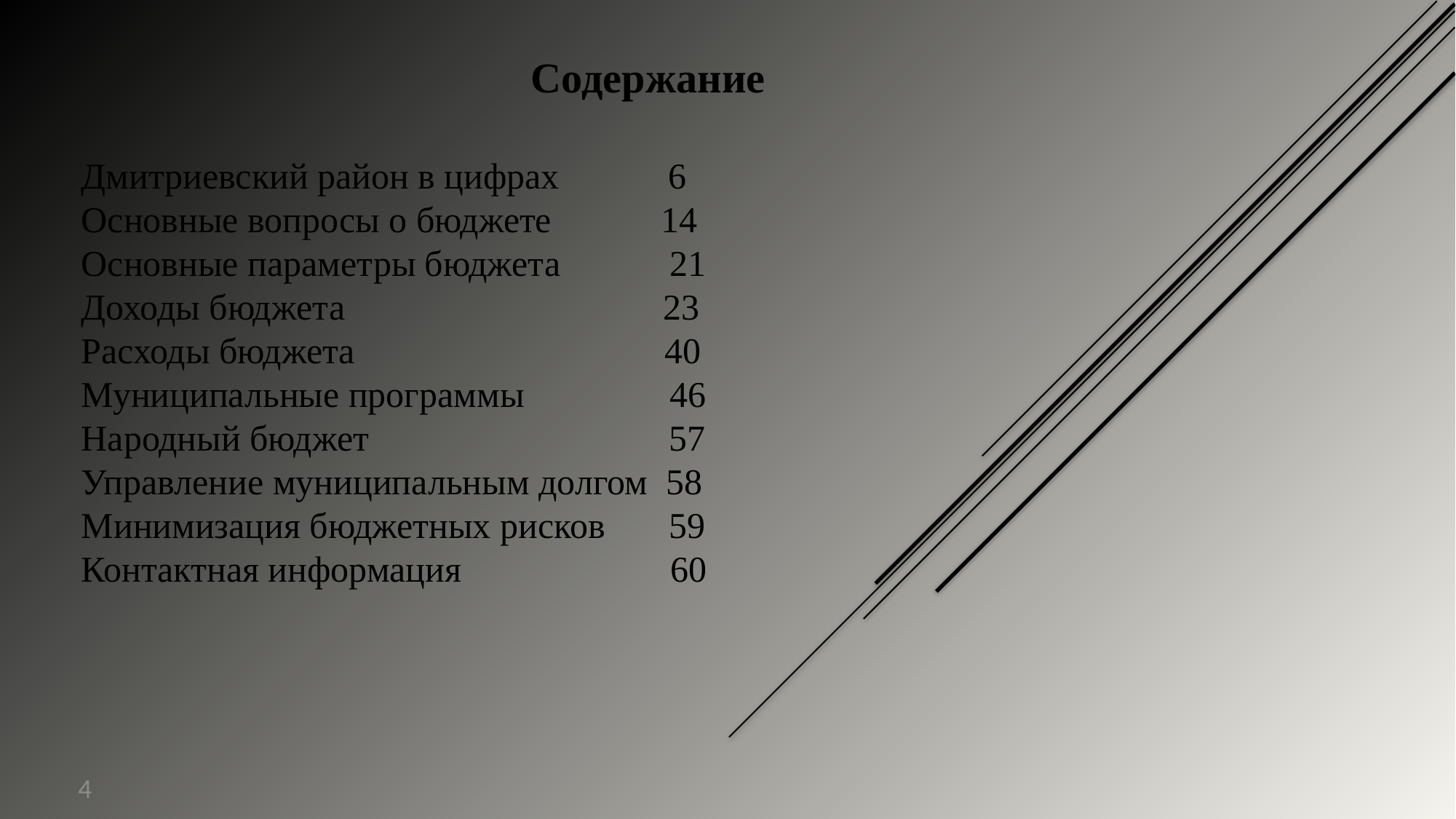

Содержание
# Дмитриевский район в цифрах            6 Основные вопросы о бюджете            14 Основные параметры бюджета            21 Доходы бюджета                                   23 Расходы бюджета                                  40 Муниципальные программы                46 Народный бюджет                                 57 Управление муниципальным долгом  58 Минимизация бюджетных рисков       59 Контактная информация                       60
4